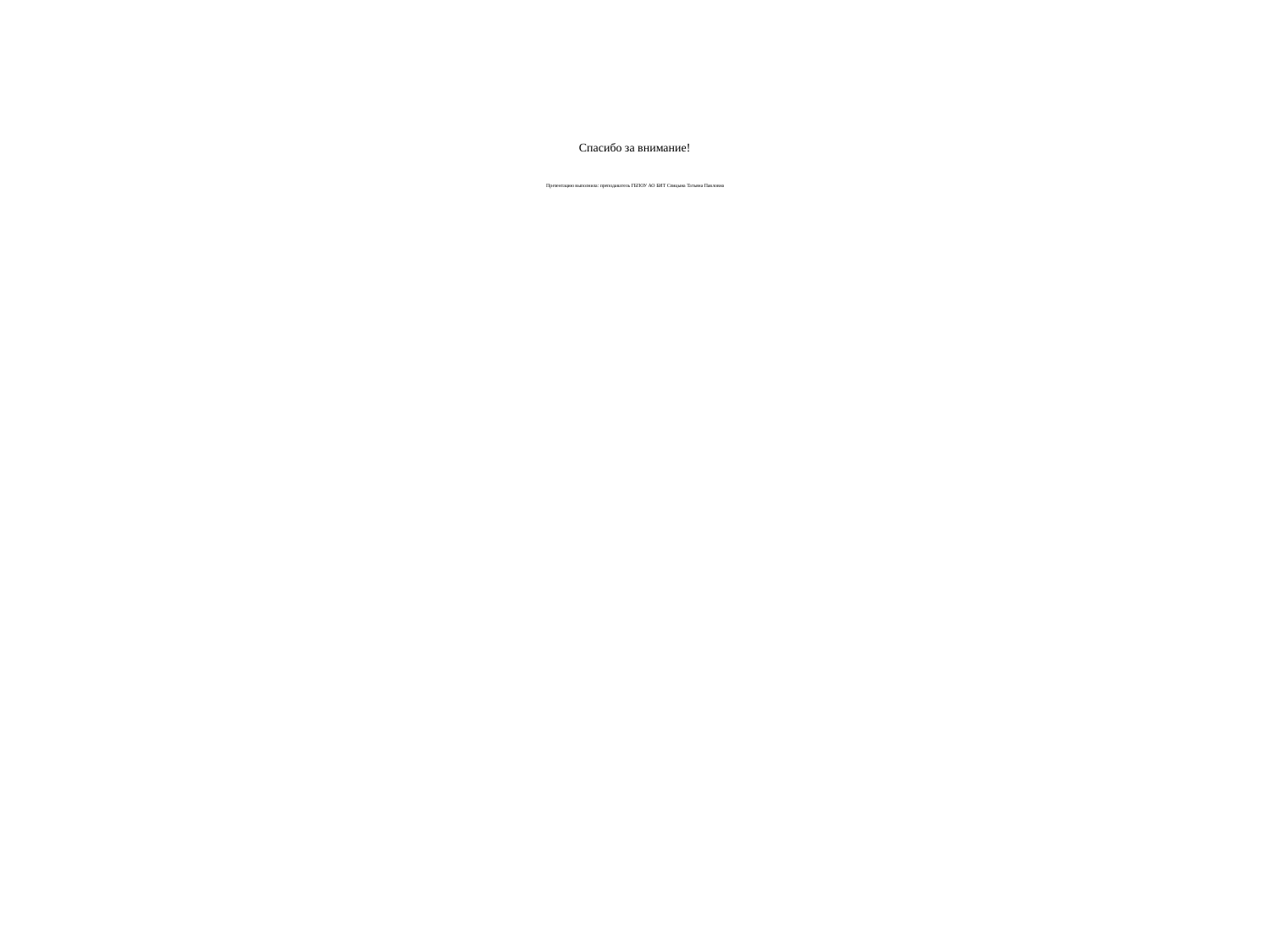

# Спасибо за внимание! Презентацию выполнила: преподаватель ГБПОУ АО БИТ Спицына Татьяна Павловна